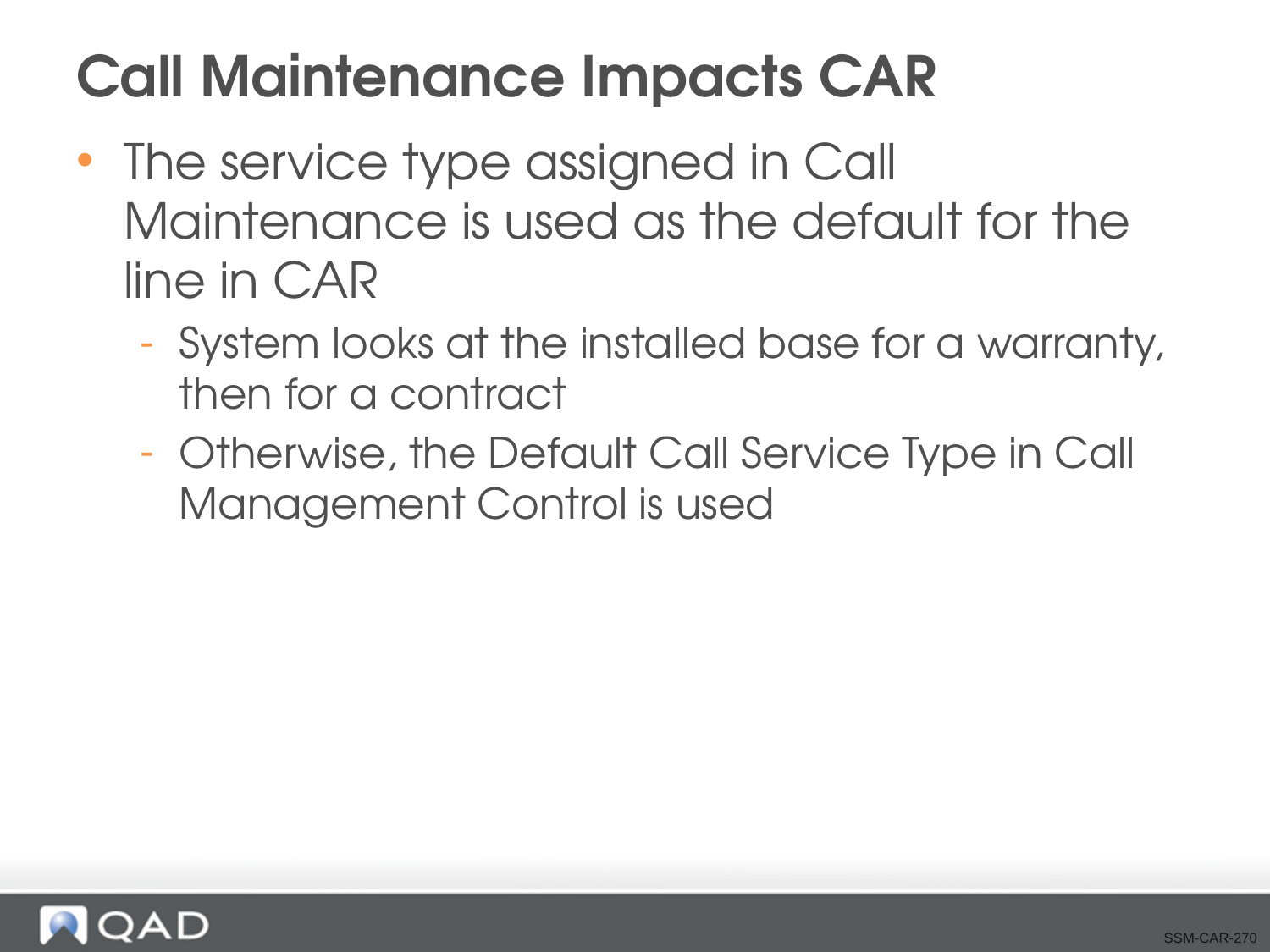

# Call Maintenance Impacts CAR
The service type assigned in Call Maintenance is used as the default for the line in CAR
System looks at the installed base for a warranty, then for a contract
Otherwise, the Default Call Service Type in Call Management Control is used

SSM-CAR-270